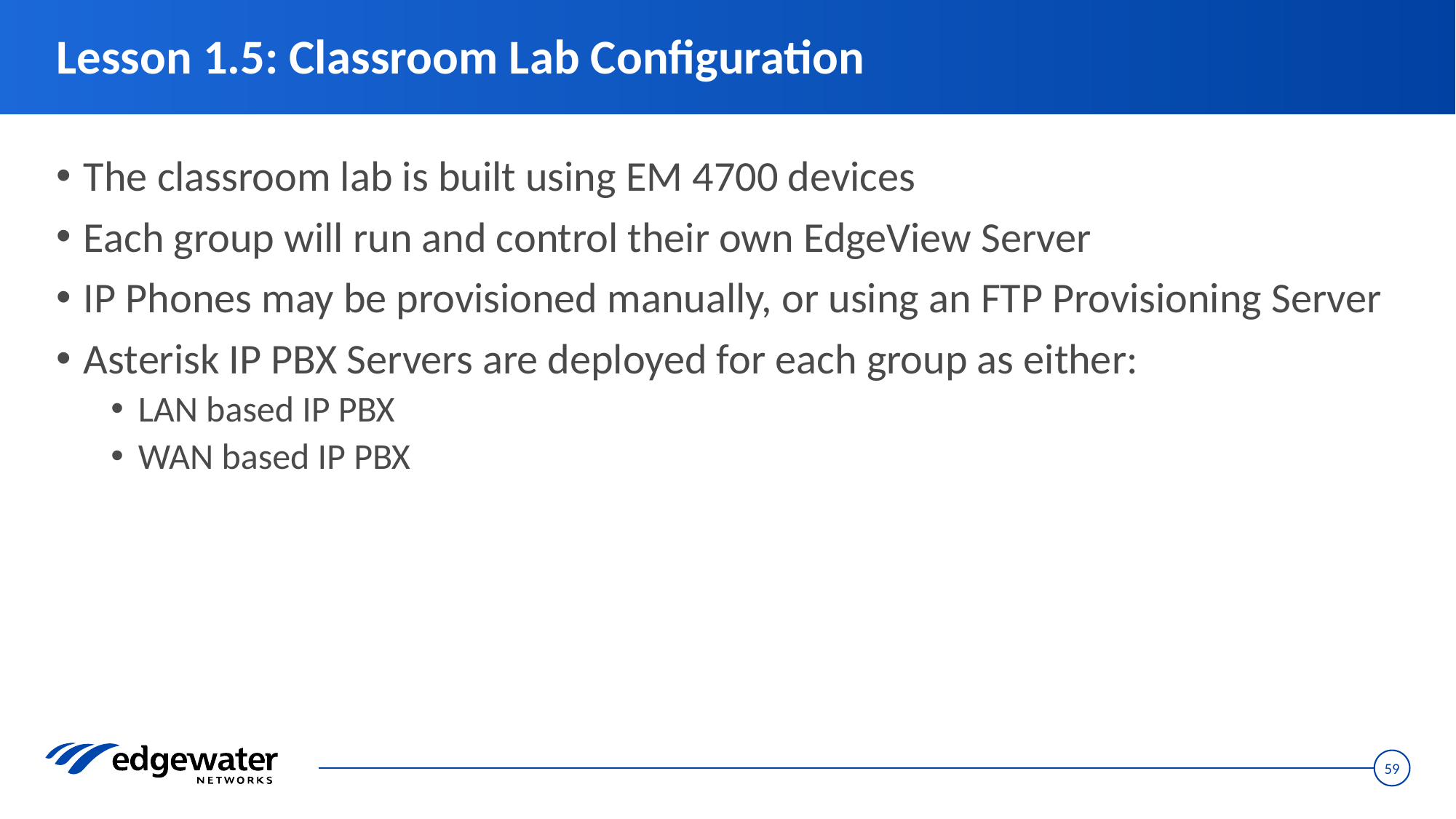

# Lesson 1.5: Classroom Lab Configuration
The classroom lab is built using EM 4700 devices
Each group will run and control their own EdgeView Server
IP Phones may be provisioned manually, or using an FTP Provisioning Server
Asterisk IP PBX Servers are deployed for each group as either:
LAN based IP PBX
WAN based IP PBX